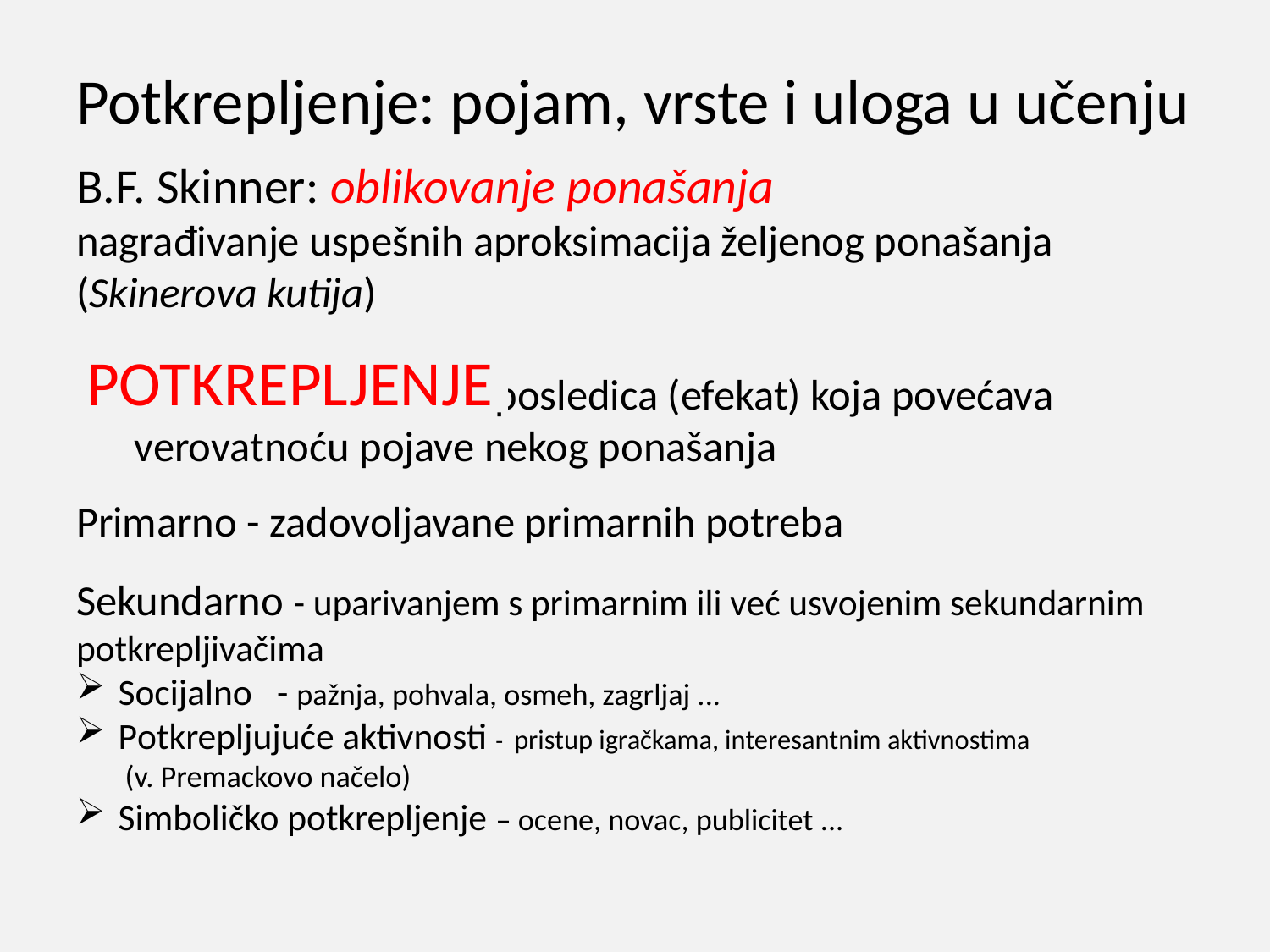

# Potkrepljenje: pojam, vrste i uloga u učenju
B.F. Skinner: oblikovanje ponašanja
nagrađivanje uspešnih aproksimacija željenog ponašanja (Skinerova kutija)

                                           posledica (efekat) koja povećava                     verovatnoću pojave nekog ponašanja

Primarno - zadovoljavane primarnih potreba

Sekundarno - uparivanjem s primarnim ili već usvojenim sekundarnim potkrepljivačima
  Socijalno   - pažnja, pohvala, osmeh, zagrljaj ...
  Potkrepljujuće aktivnosti -  pristup igračkama, interesantnim aktivnostima
       (v. Premackovo načelo)
  Simboličko potkrepljenje – ocene, novac, publicitet ...
POTKREPLJENJE